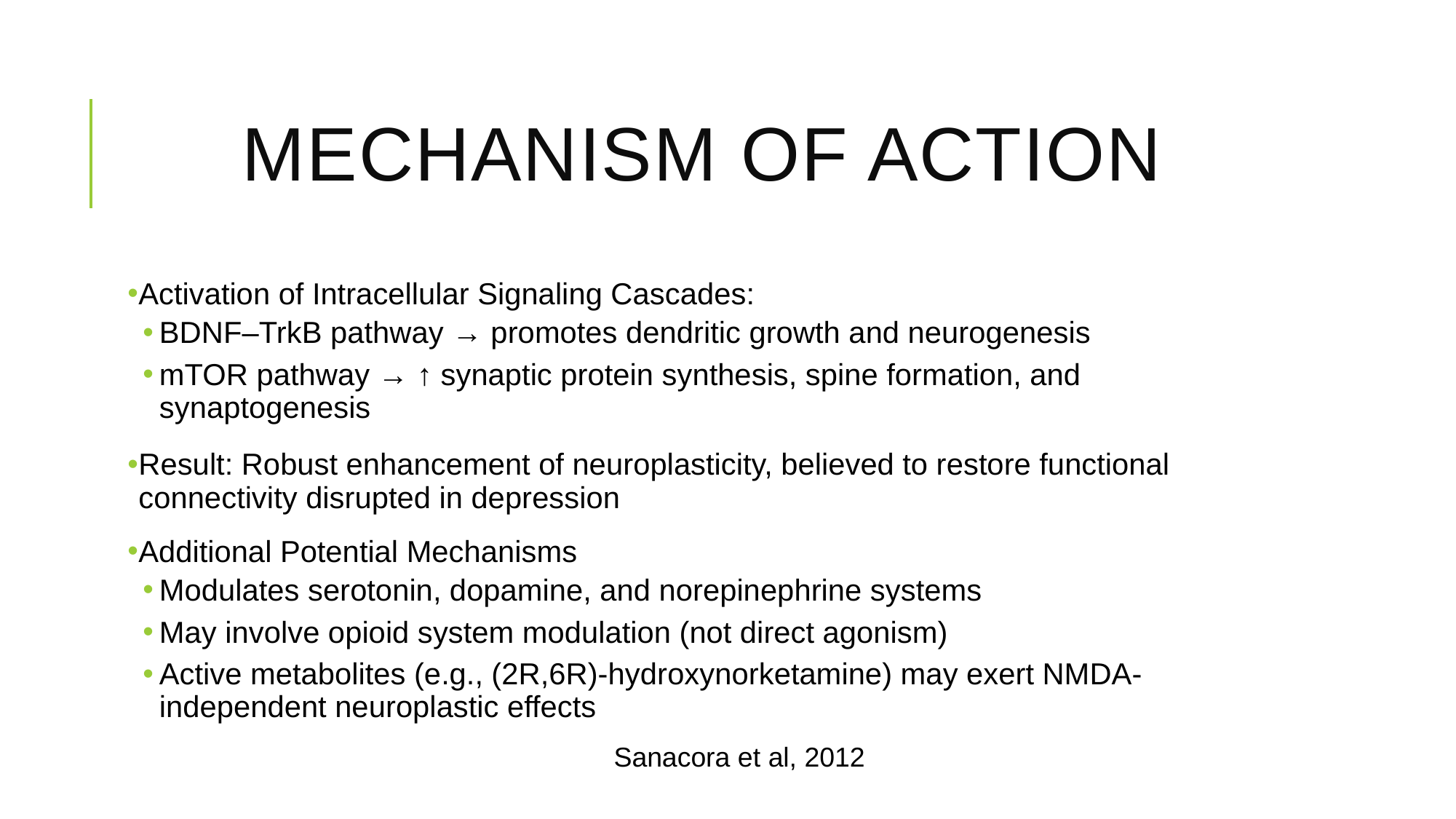

# Mechanism of action
Activation of Intracellular Signaling Cascades:
BDNF–TrkB pathway → promotes dendritic growth and neurogenesis
mTOR pathway → ↑ synaptic protein synthesis, spine formation, and synaptogenesis
Result: Robust enhancement of neuroplasticity, believed to restore functional connectivity disrupted in depression
Additional Potential Mechanisms
Modulates serotonin, dopamine, and norepinephrine systems
May involve opioid system modulation (not direct agonism)
Active metabolites (e.g., (2R,6R)-hydroxynorketamine) may exert NMDA-independent neuroplastic effects

Sanacora et al, 2012